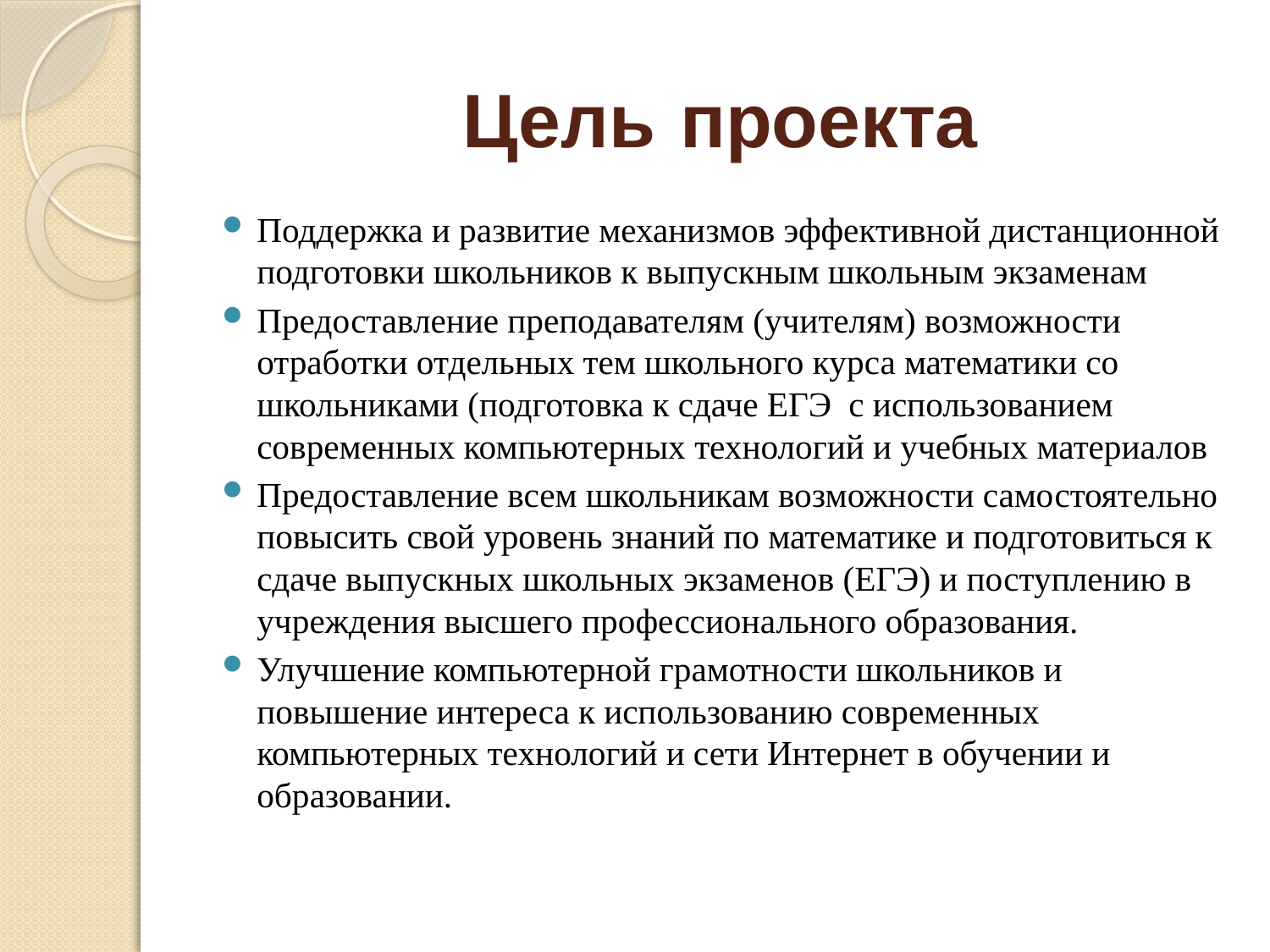

# Цель проекта
Поддержка и развитие механизмов эффективной дистанционной подготовки школьников к выпускным школьным экзаменам
Предоставление преподавателям (учителям) возможности отработки отдельных тем школьного курса математики со школьниками (подготовка к сдаче ЕГЭ  с использованием современных компьютерных технологий и учебных материалов
Предоставление всем школьникам возможности самостоятельно повысить свой уровень знаний по математике и подготовиться к сдаче выпускных школьных экзаменов (ЕГЭ) и поступлению в учреждения высшего профессионального образования.
Улучшение компьютерной грамотности школьников и повышение интереса к использованию современных компьютерных технологий и сети Интернет в обучении и образовании.